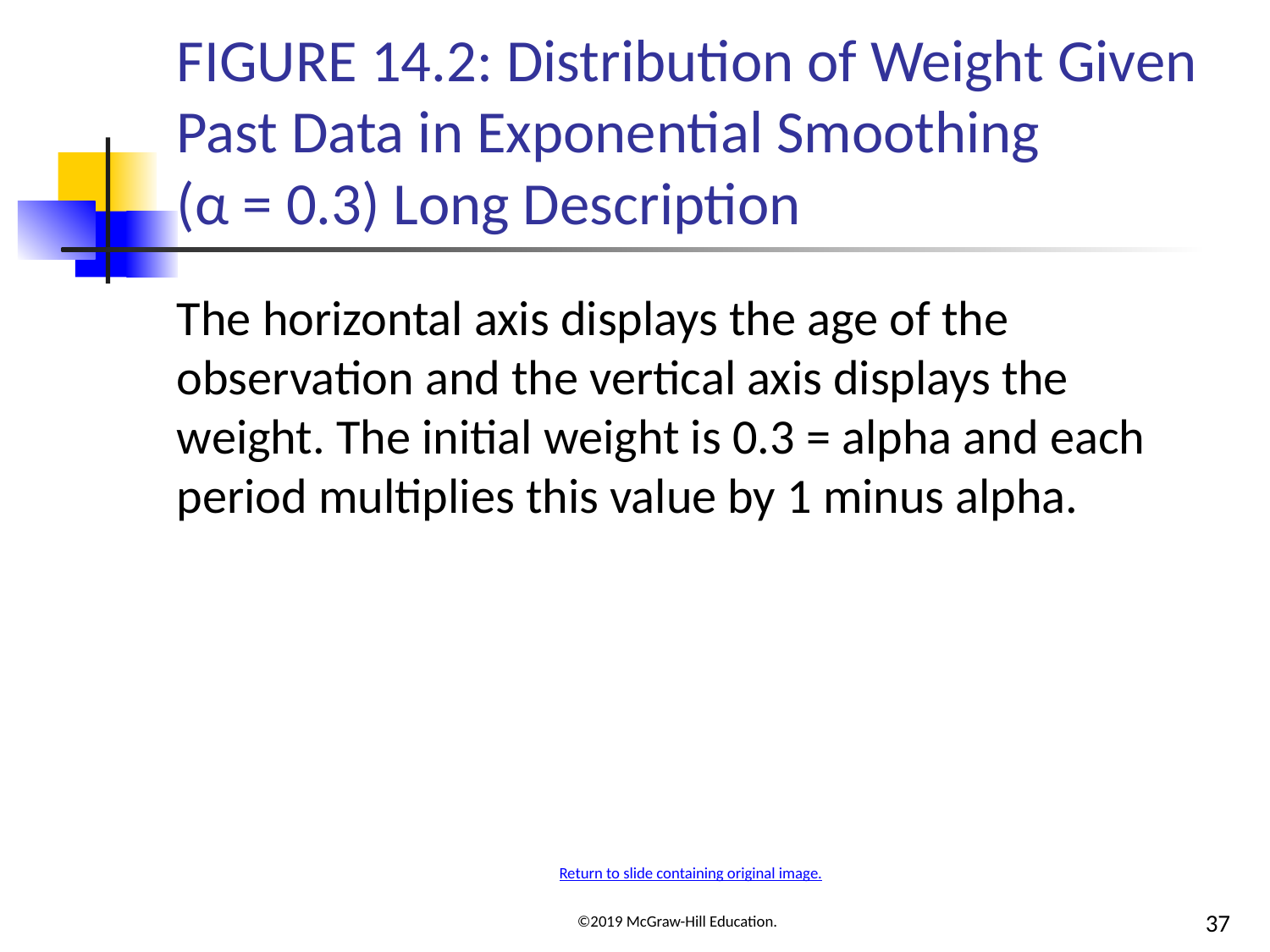

# FIGURE 14.2: Distribution of Weight Given Past Data in Exponential Smoothing          (α = 0.3) Long Description
The horizontal axis displays the age of the observation and the vertical axis displays the weight. The initial weight is 0.3 = alpha and each period multiplies this value by 1 minus alpha.
Return to slide containing original image.